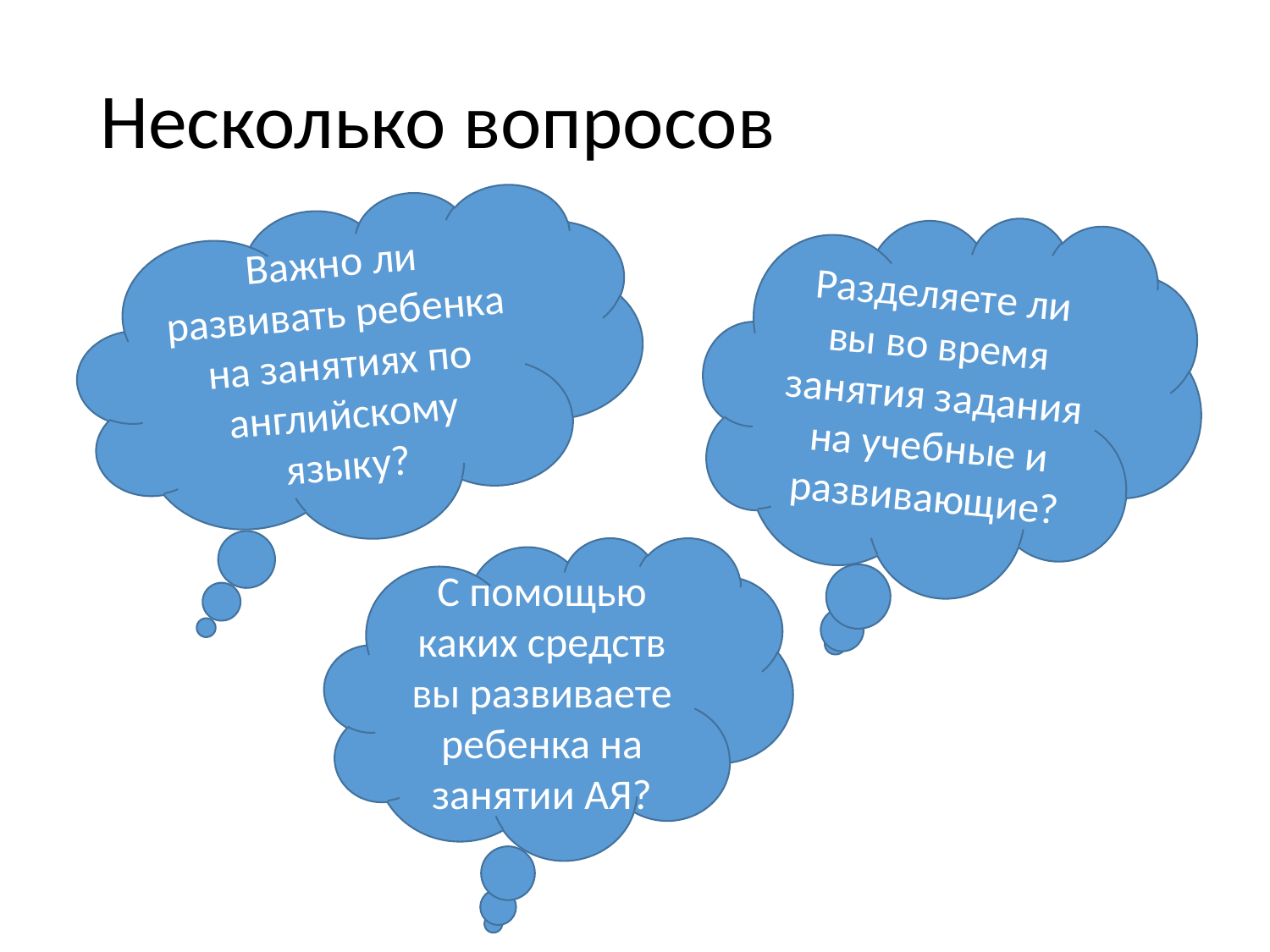

# Несколько вопросов
Важно ли развивать ребенка на занятиях по английскому языку?
Разделяете ли вы во время занятия задания на учебные и развивающие?
С помощью каких средств вы развиваете ребенка на занятии АЯ?